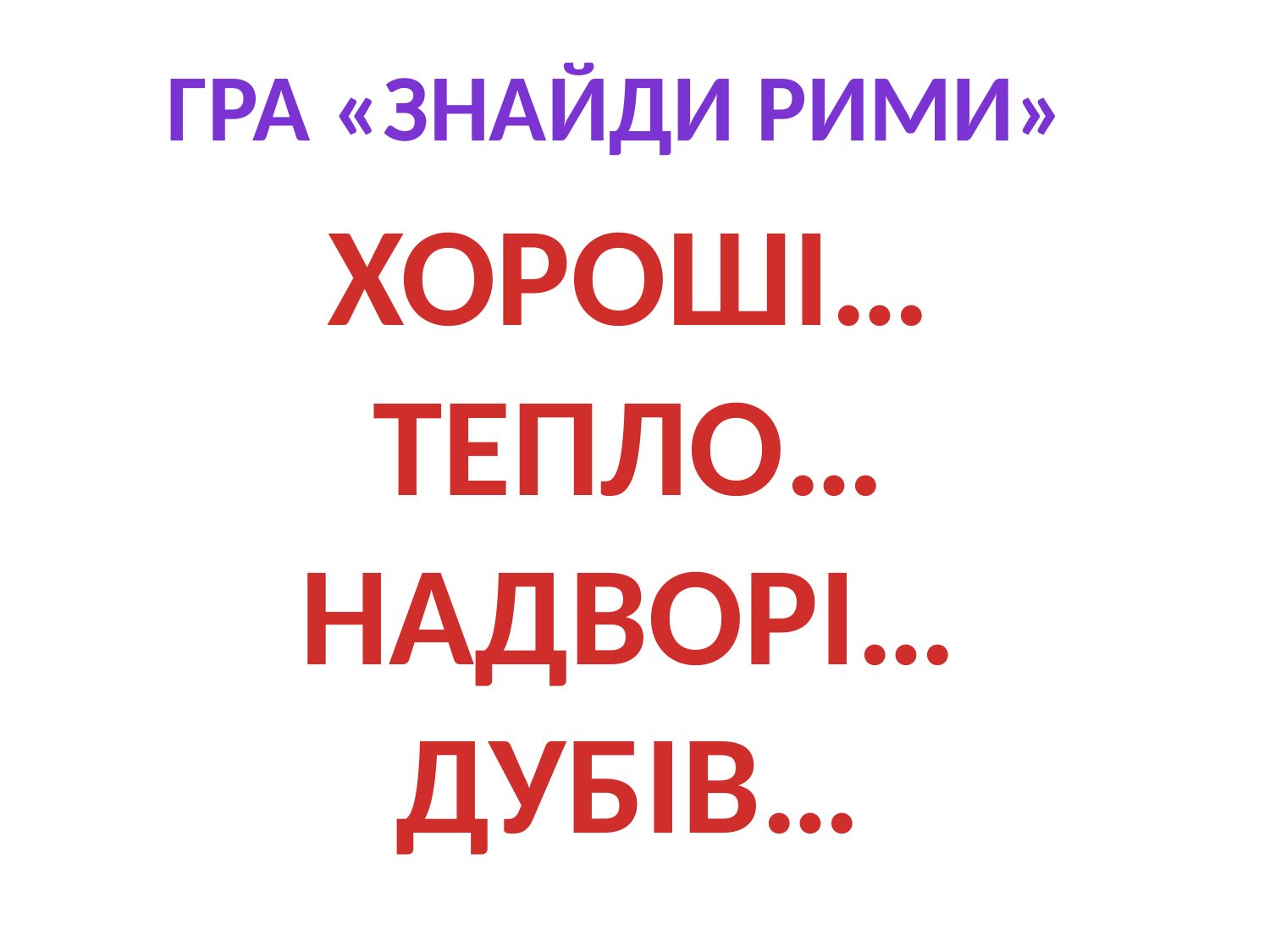

Гра «Знайди рими»
ХОРОШІ…
ТЕПЛО…
НАДВОРІ…
ДУБІВ…